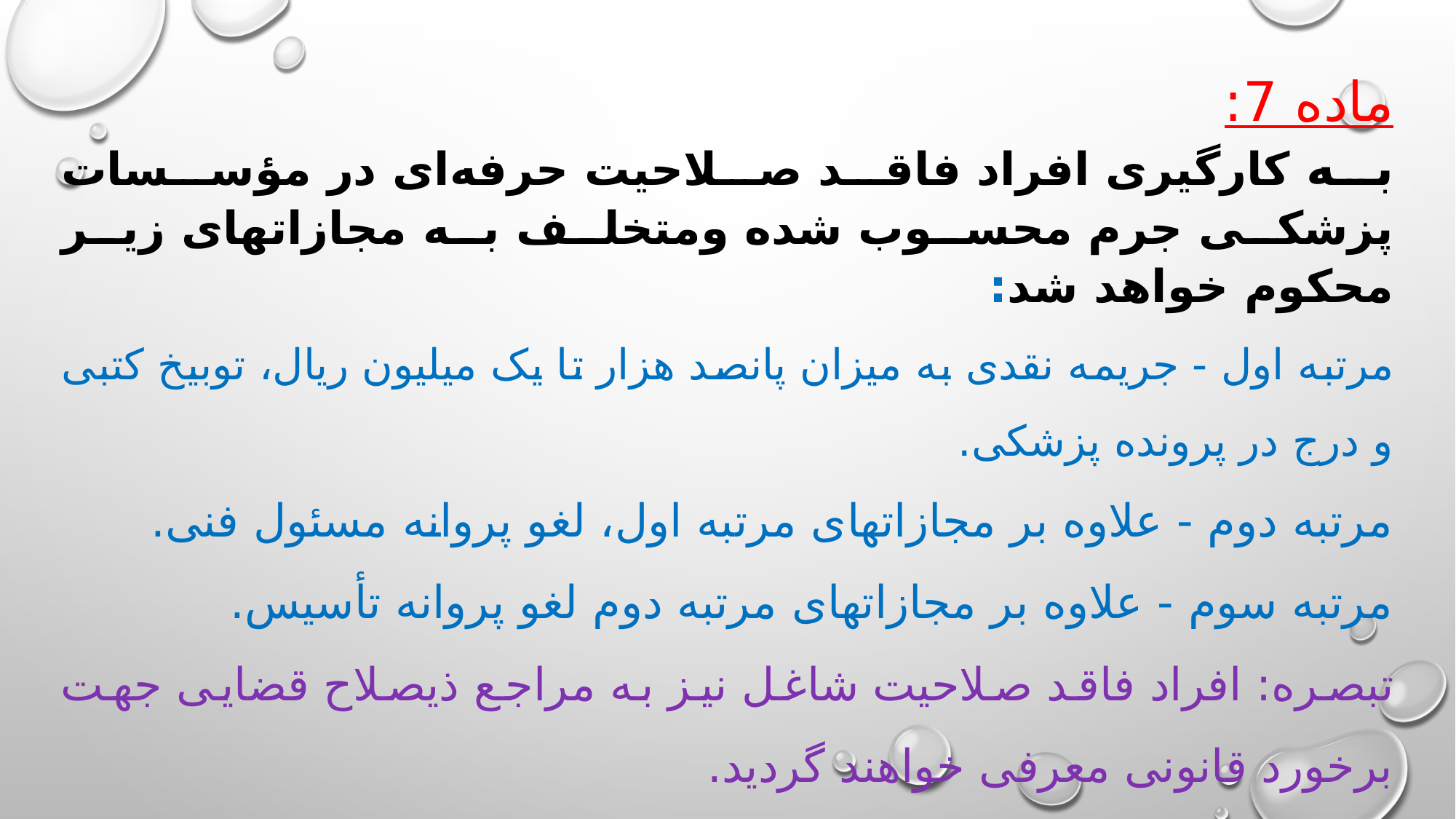

‌ماده 7:
به کارگیری افراد فاقد صلاحیت حرفه‌ای در مؤسسات پزشکی جرم محسوب شده ومتخلف به مجازاتهای زیر محکوم خواهد شد:
‌مرتبه اول - جریمه نقدی به میزان پانصد هزار تا یک میلیون ریال، توبیخ کتبی و درج در پرونده پزشکی.
‌مرتبه دوم - علاوه بر مجازاتهای مرتبه اول، لغو پروانه مسئول فنی.
‌مرتبه سوم - علاوه بر مجازاتهای مرتبه دوم لغو پروانه تأسیس.
‌تبصره: افراد فاقد صلاحیت شاغل نیز به مراجع ذیصلاح قضایی جهت برخورد قانونی معرفی خواهند گردید.